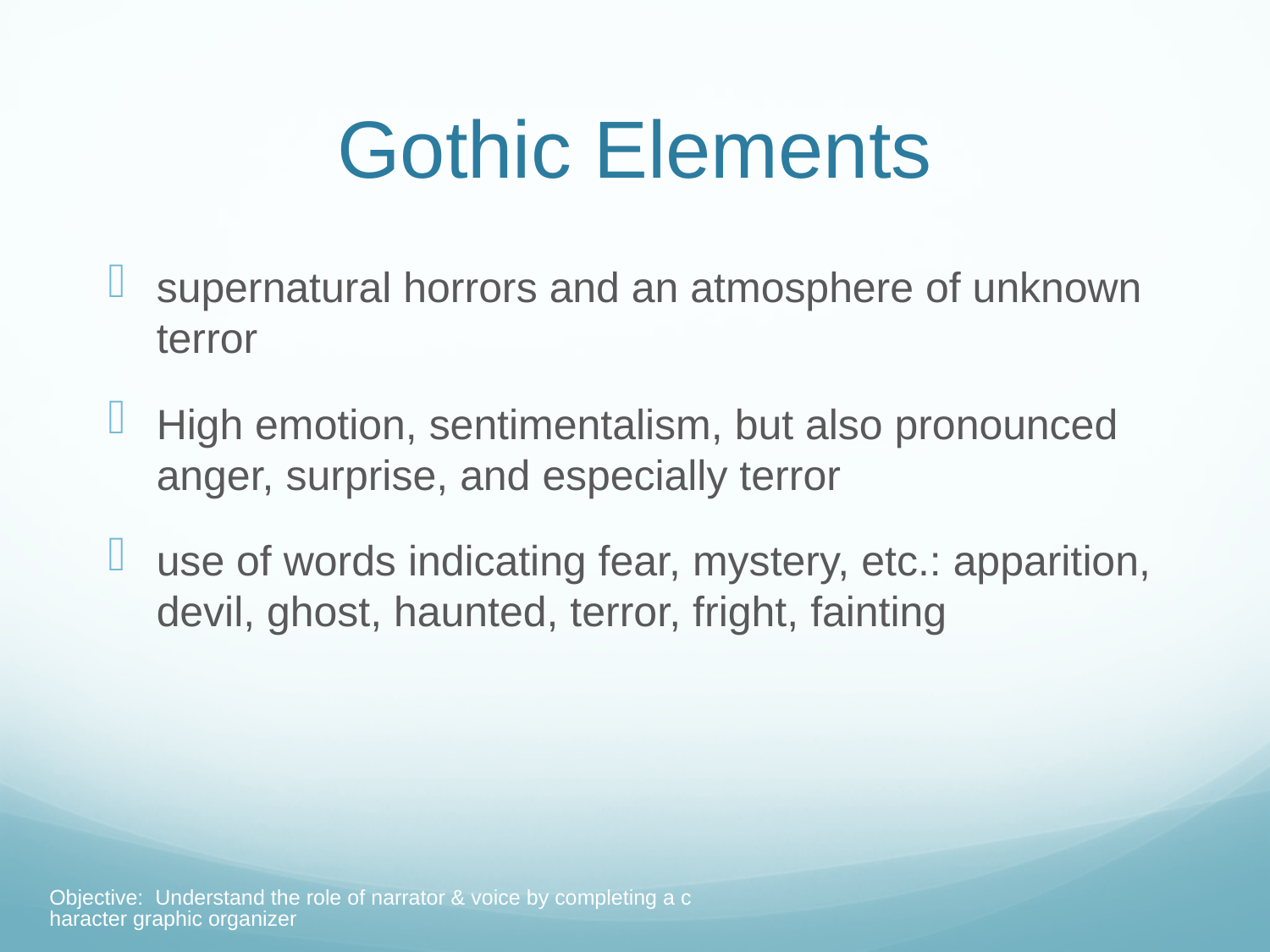

# Gothic Elements
supernatural horrors and an atmosphere of unknown terror
High emotion, sentimentalism, but also pronounced anger, surprise, and especially terror
use of words indicating fear, mystery, etc.: apparition, devil, ghost, haunted, terror, fright, fainting

Objective:  Understand the role of narrator & voice by completing a character graphic organizer